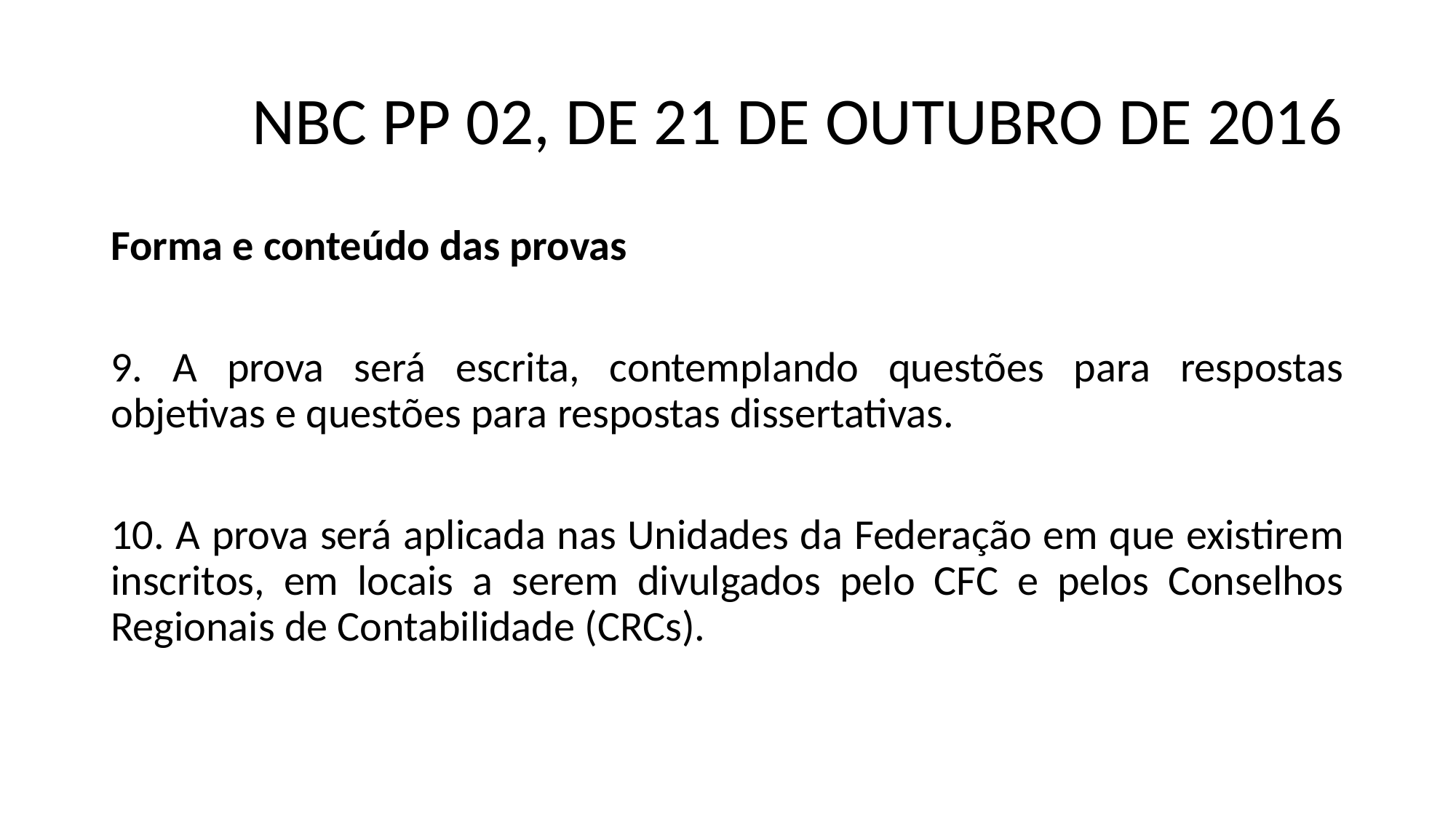

# NBC PP 02, DE 21 DE OUTUBRO DE 2016
Forma e conteúdo das provas

9. A prova será escrita, contemplando questões para respostas objetivas e questões para respostas dissertativas.

10. A prova será aplicada nas Unidades da Federação em que existirem inscritos, em locais a serem divulgados pelo CFC e pelos Conselhos Regionais de Contabilidade (CRCs).